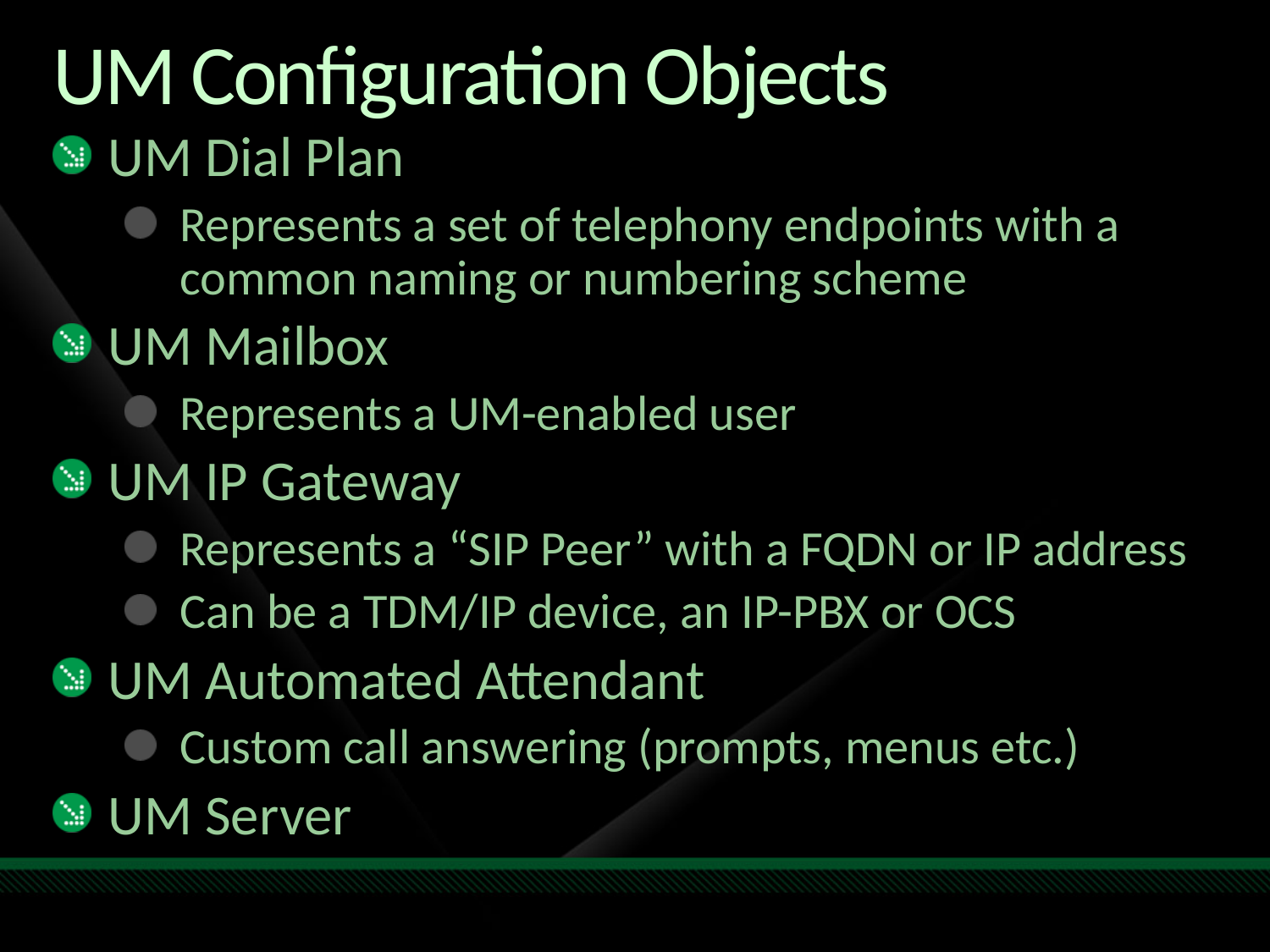

# UM Configuration Objects
UM Dial Plan
Represents a set of telephony endpoints with a common naming or numbering scheme
UM Mailbox
Represents a UM-enabled user
UM IP Gateway
Represents a “SIP Peer” with a FQDN or IP address
Can be a TDM/IP device, an IP-PBX or OCS
UM Automated Attendant
Custom call answering (prompts, menus etc.)
UM Server